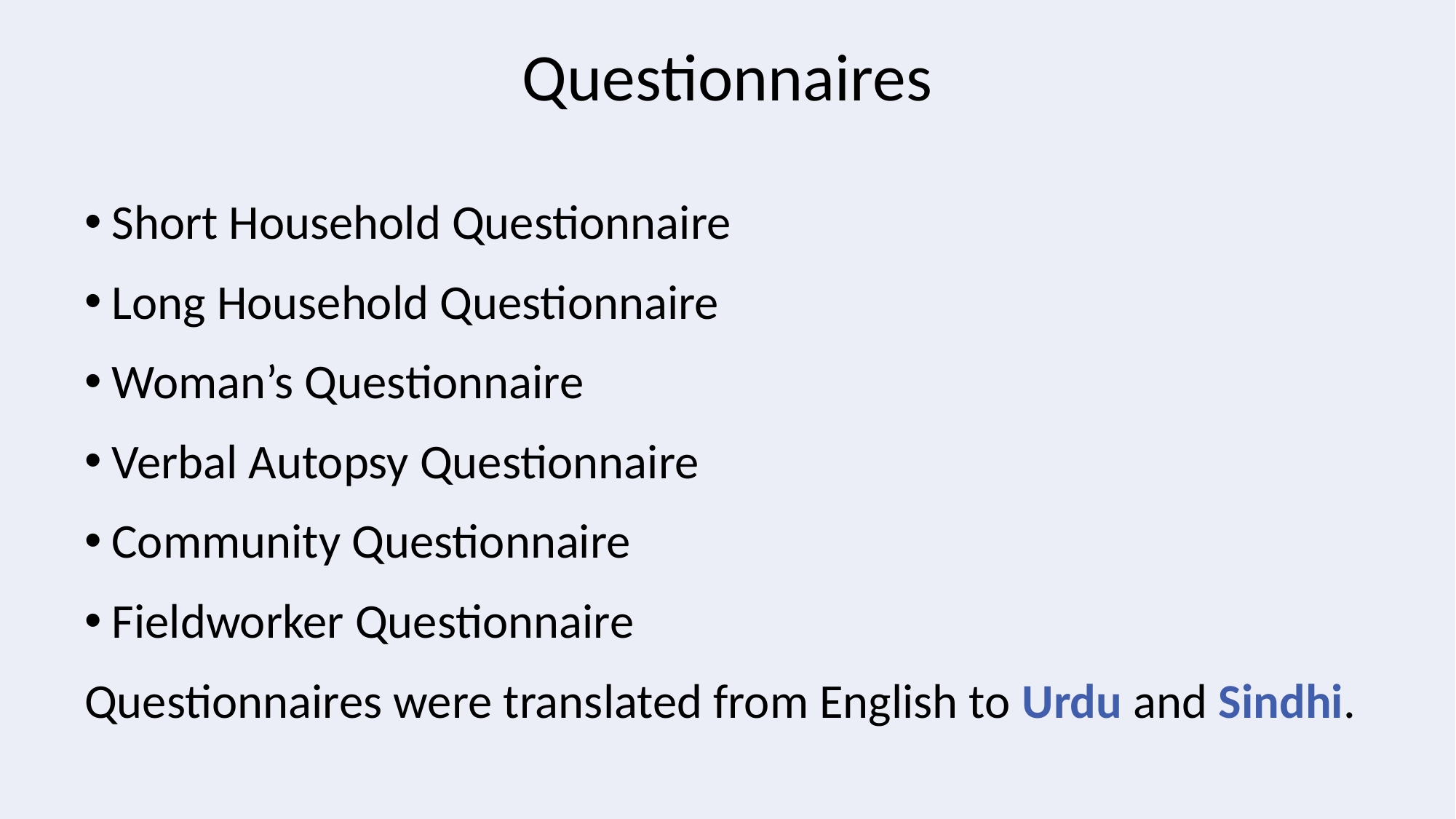

# Questionnaires
Short Household Questionnaire
Long Household Questionnaire
Woman’s Questionnaire
Verbal Autopsy Questionnaire
Community Questionnaire
Fieldworker Questionnaire
Questionnaires were translated from English to Urdu and Sindhi.